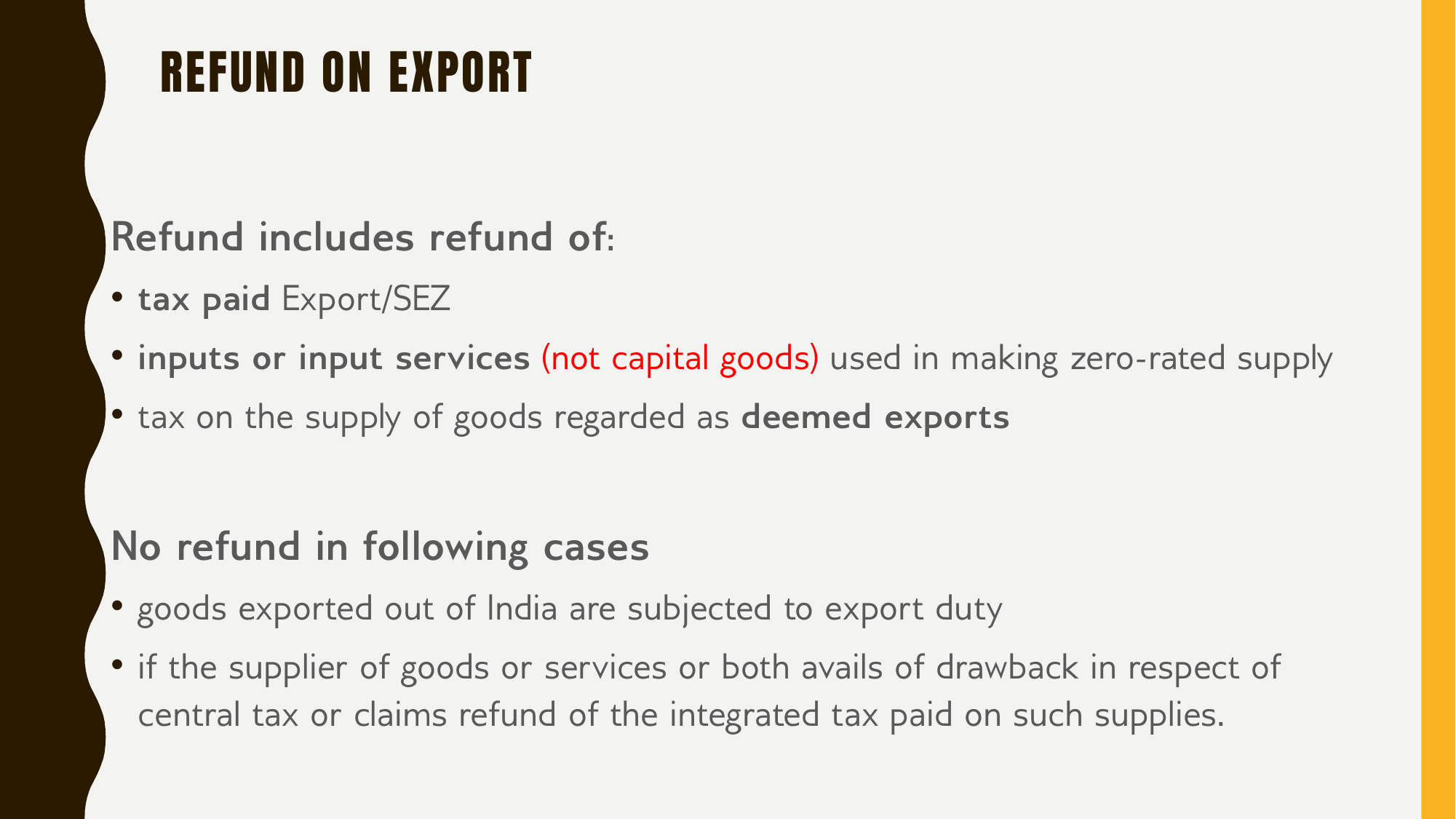

# Refund on Export
Refund includes refund of:
tax paid Export/SEZ
inputs or input services (not capital goods) used in making zero-rated supply
tax on the supply of goods regarded as deemed exports

No refund in following cases
goods exported out of India are subjected to export duty
if the supplier of goods or services or both avails of drawback in respect of central tax or claims refund of the integrated tax paid on such supplies.